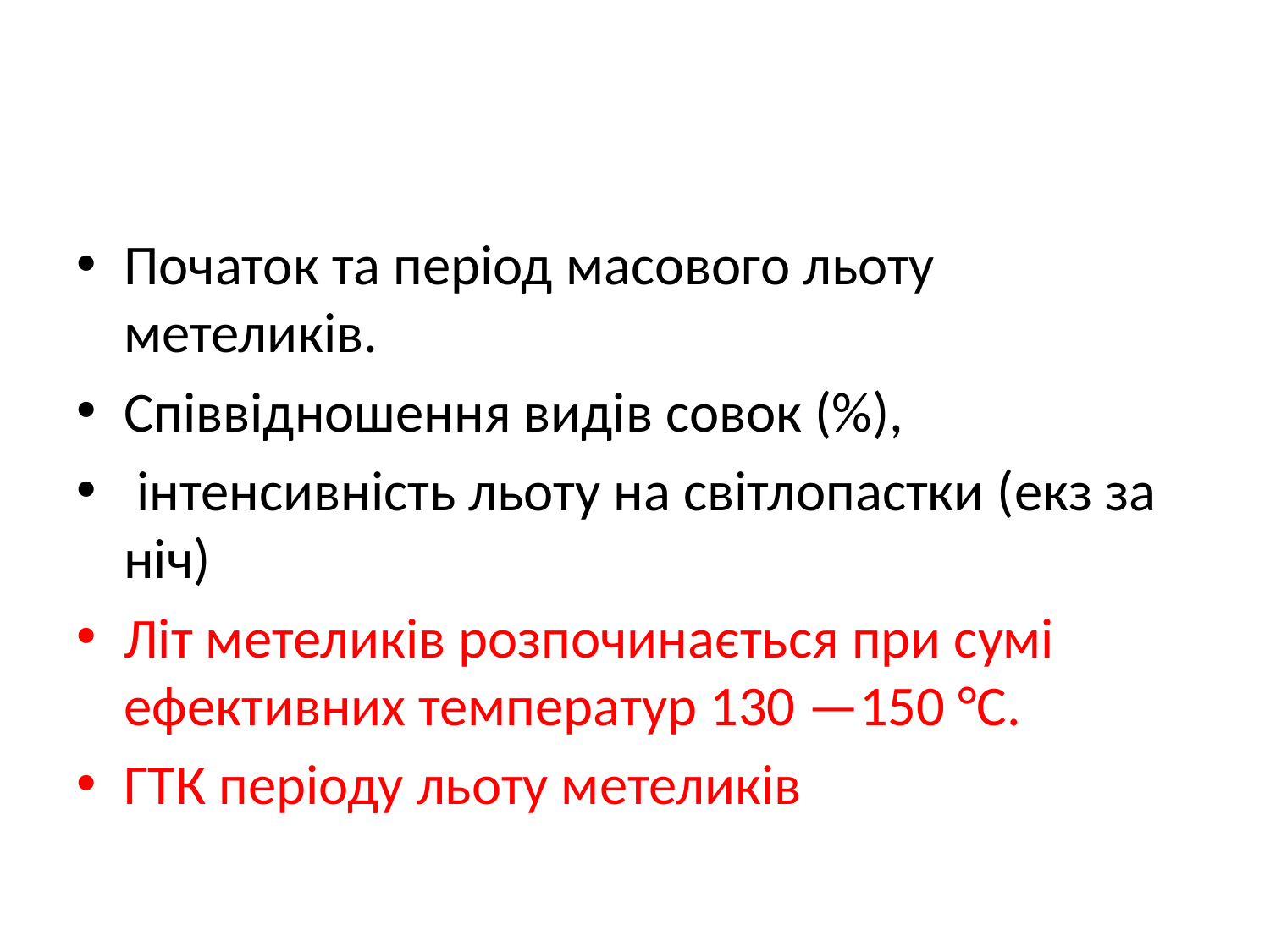

#
Початок та період масового льоту метеликів.
Співвідношення видів совок (%),
 інтенсивність льоту на світлопастки (екз за  ніч)
Літ метеликів розпочинається при сумі ефективних температур 130 —150 °С.
ГТК періоду льоту метеликів